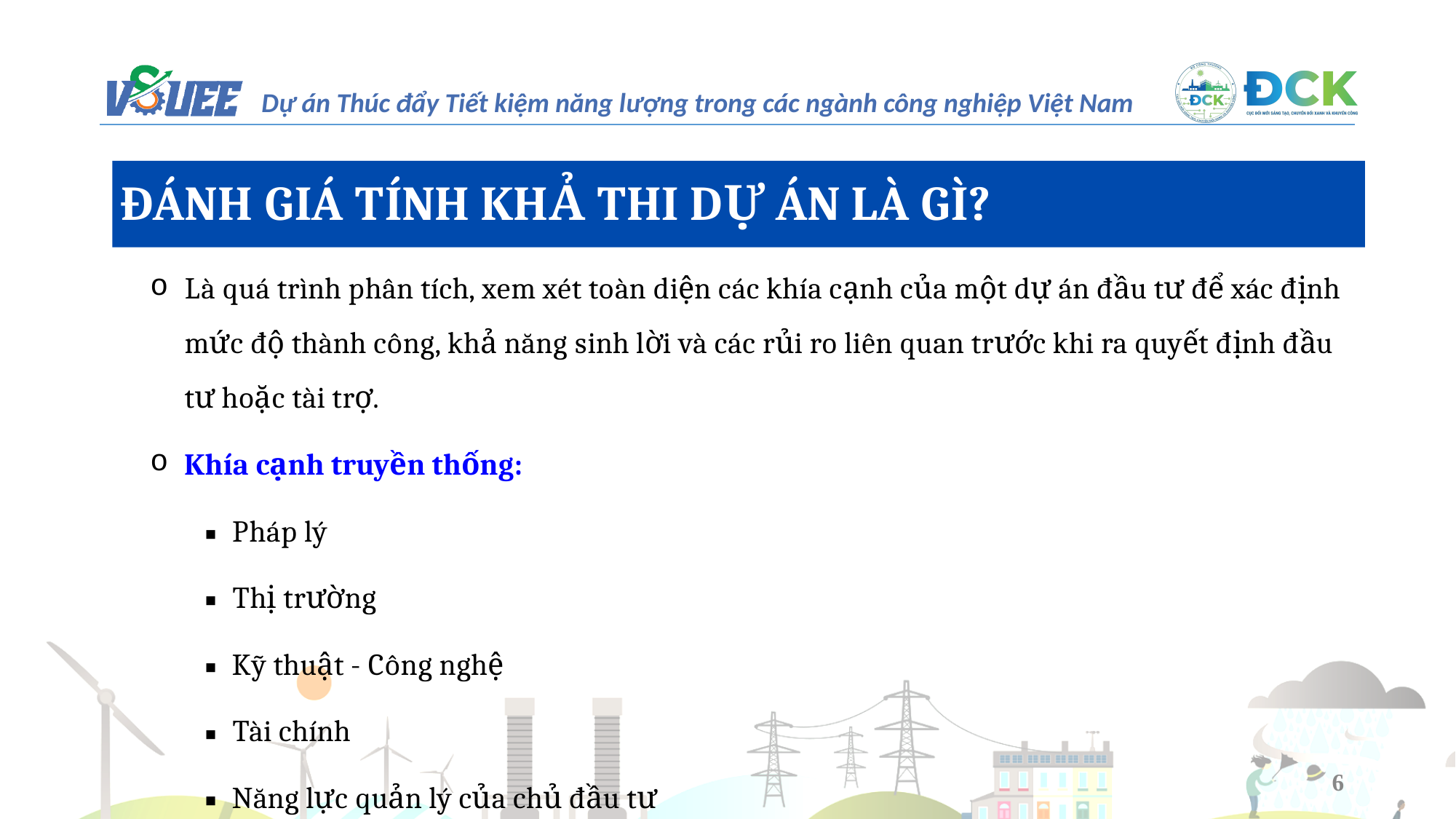

ĐÁNH GIÁ TÍNH KHẢ THI DỰ ÁN LÀ GÌ?
Là quá trình phân tích, xem xét toàn diện các khía cạnh của một dự án đầu tư để xác định mức độ thành công, khả năng sinh lời và các rủi ro liên quan trước khi ra quyết định đầu tư hoặc tài trợ.
Khía cạnh truyền thống:
Pháp lý
Thị trường
Kỹ thuật - Công nghệ
Tài chính
Năng lực quản lý của chủ đầu tư
6